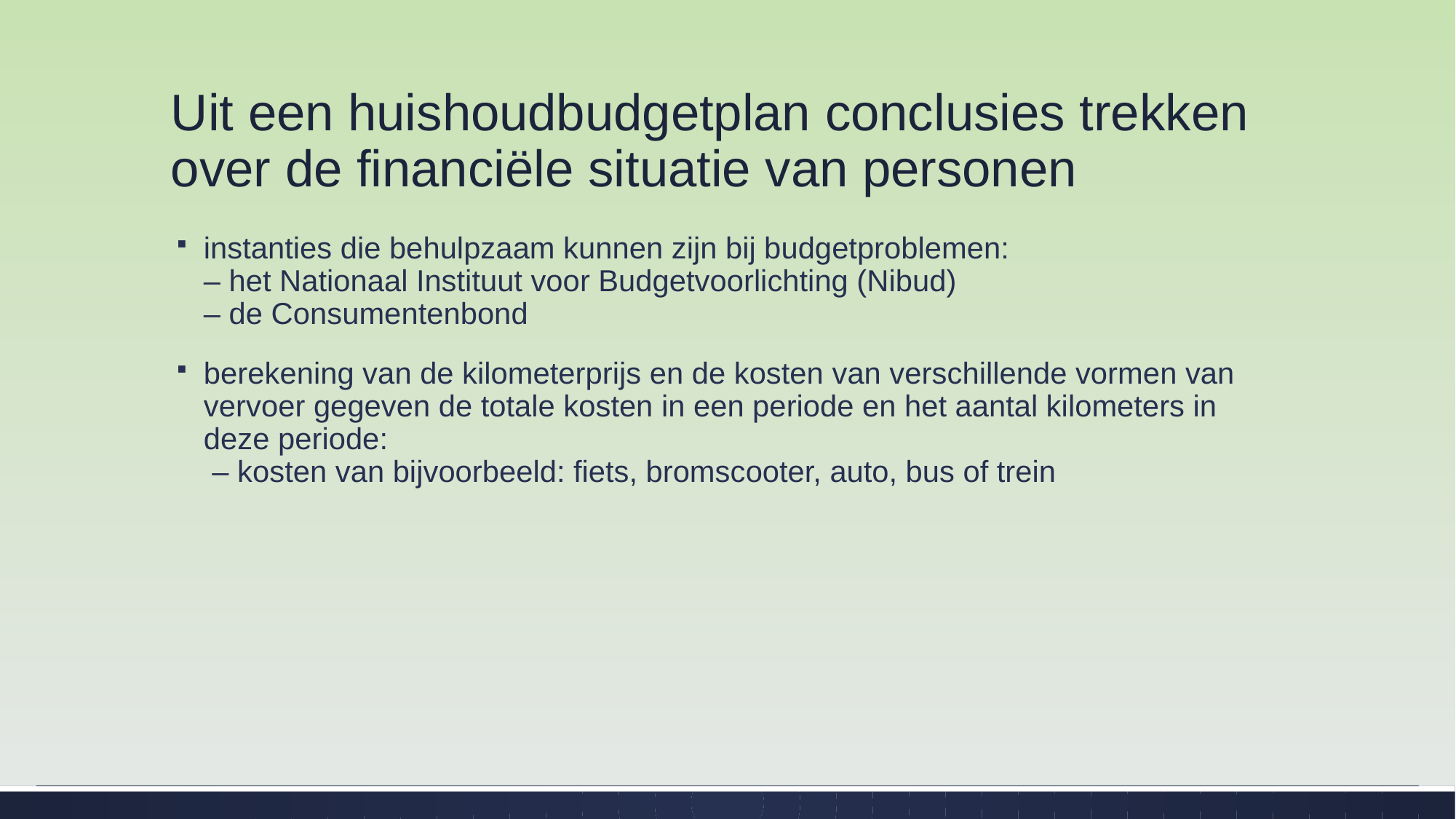

# Uit een huishoudbudgetplan conclusies trekken over de financiële situatie van personen
instanties die behulpzaam kunnen zijn bij budgetproblemen:
– het Nationaal Instituut voor Budgetvoorlichting (Nibud)
– de Consumentenbond
berekening van de kilometerprijs en de kosten van verschillende vormen van vervoer gegeven de totale kosten in een periode en het aantal kilometers in deze periode:
 – kosten van bijvoorbeeld: fiets, bromscooter, auto, bus of trein